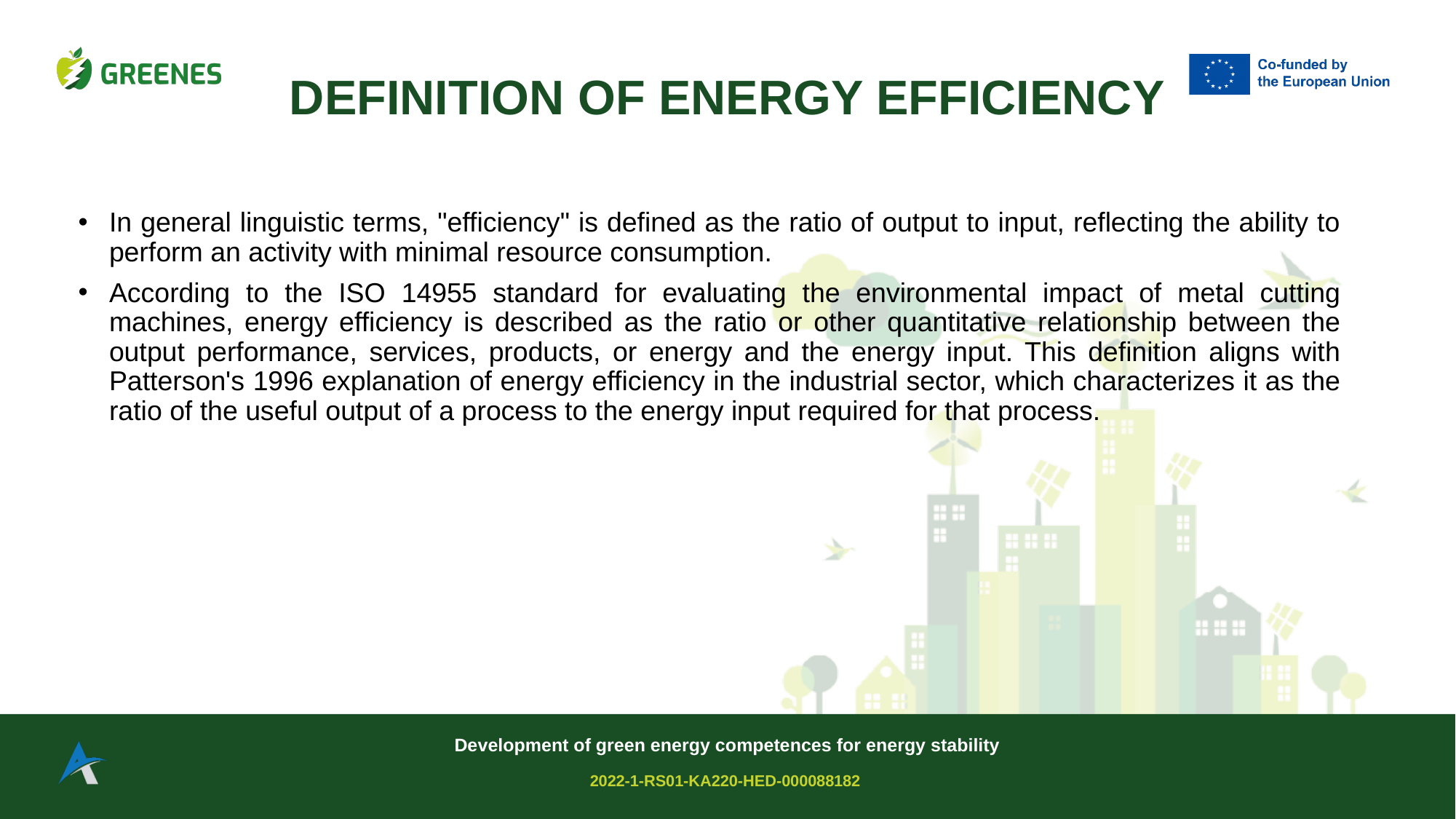

# DEFINITION OF ENERGY EFFICIENCY
In general linguistic terms, "efficiency" is defined as the ratio of output to input, reflecting the ability to perform an activity with minimal resource consumption.
According to the ISO 14955 standard for evaluating the environmental impact of metal cutting machines, energy efficiency is described as the ratio or other quantitative relationship between the output performance, services, products, or energy and the energy input. This definition aligns with Patterson's 1996 explanation of energy efficiency in the industrial sector, which characterizes it as the ratio of the useful output of a process to the energy input required for that process.